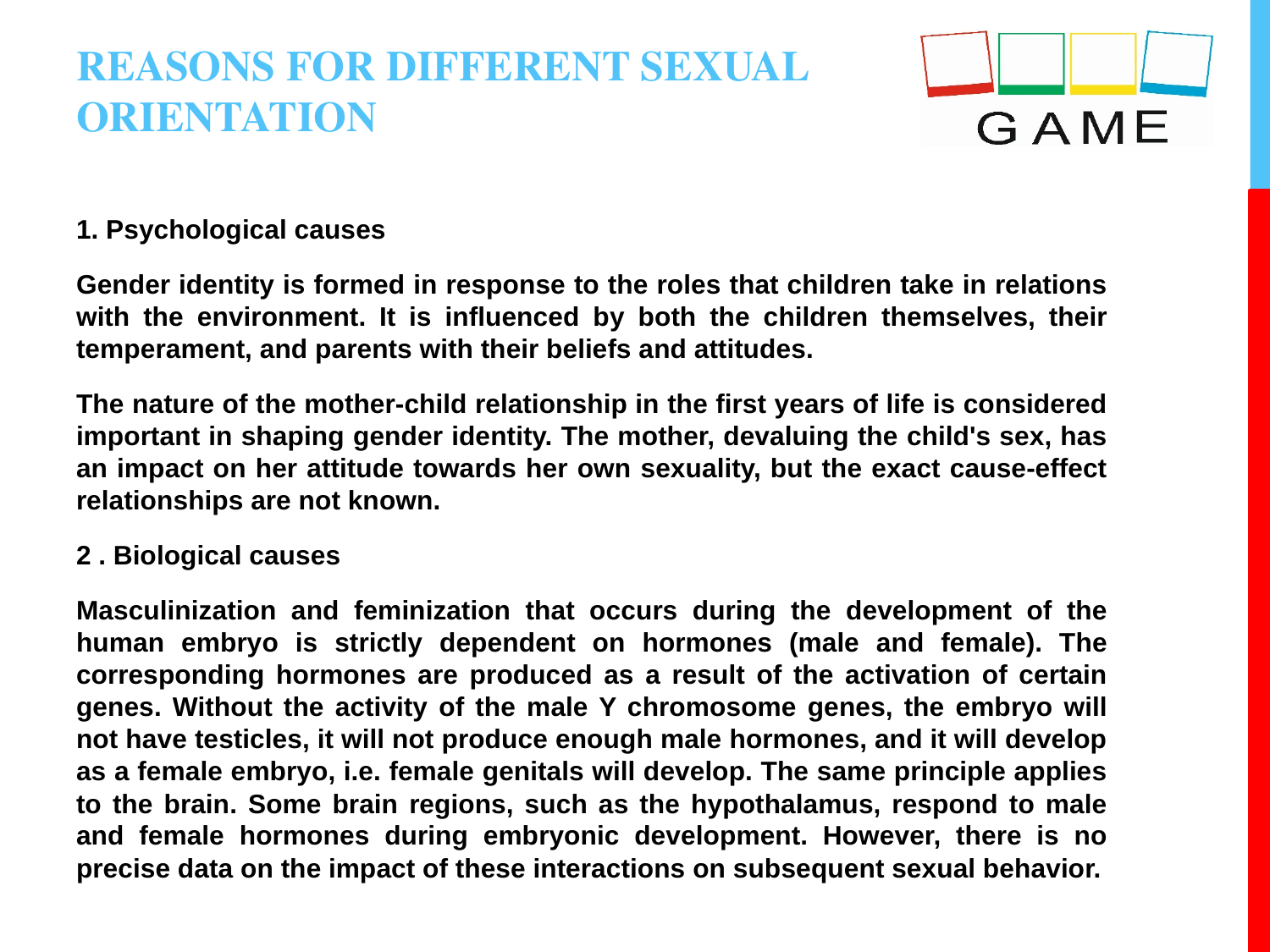

# REASONS FOR DIFFERENT SEXUAL ORIENTATION
1. Psychological causes
Gender identity is formed in response to the roles that children take in relations with the environment. It is influenced by both the children themselves, their temperament, and parents with their beliefs and attitudes.
The nature of the mother-child relationship in the first years of life is considered important in shaping gender identity. The mother, devaluing the child's sex, has an impact on her attitude towards her own sexuality, but the exact cause-effect relationships are not known.
2 . Biological causes
Masculinization and feminization that occurs during the development of the human embryo is strictly dependent on hormones (male and female). The corresponding hormones are produced as a result of the activation of certain genes. Without the activity of the male Y chromosome genes, the embryo will not have testicles, it will not produce enough male hormones, and it will develop as a female embryo, i.e. female genitals will develop. The same principle applies to the brain. Some brain regions, such as the hypothalamus, respond to male and female hormones during embryonic development. However, there is no precise data on the impact of these interactions on subsequent sexual behavior.